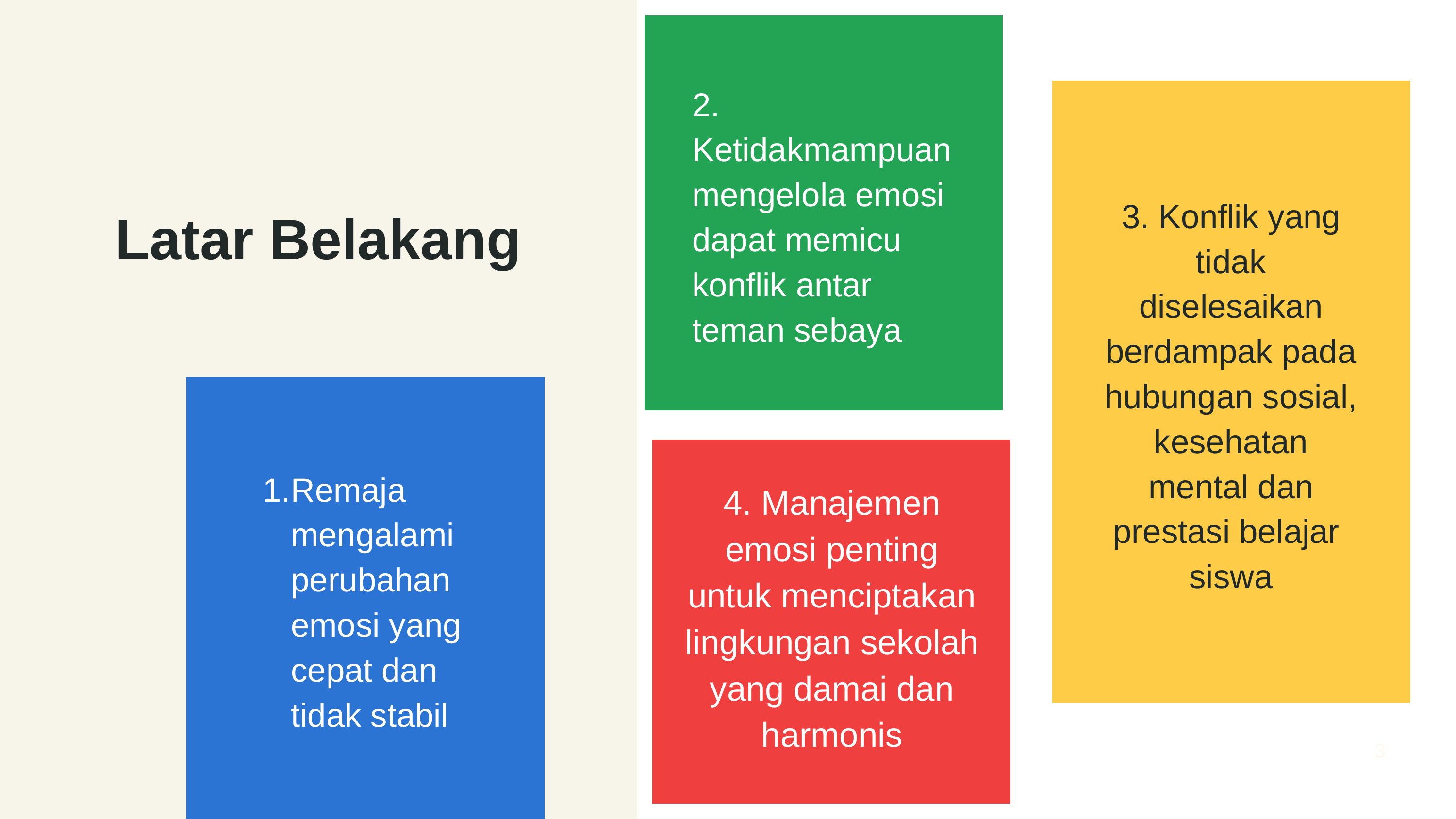

2. Ketidakmampuan mengelola emosi dapat memicu konflik antar teman sebaya

3. Konflik yang tidak diselesaikan berdampak pada hubungan sosial, kesehatan mental dan prestasi belajar  siswa
Latar Belakang

Remaja mengalami perubahan emosi yang cepat dan tidak stabil

4. Manajemen emosi penting untuk menciptakan lingkungan sekolah yang damai dan harmonis
3